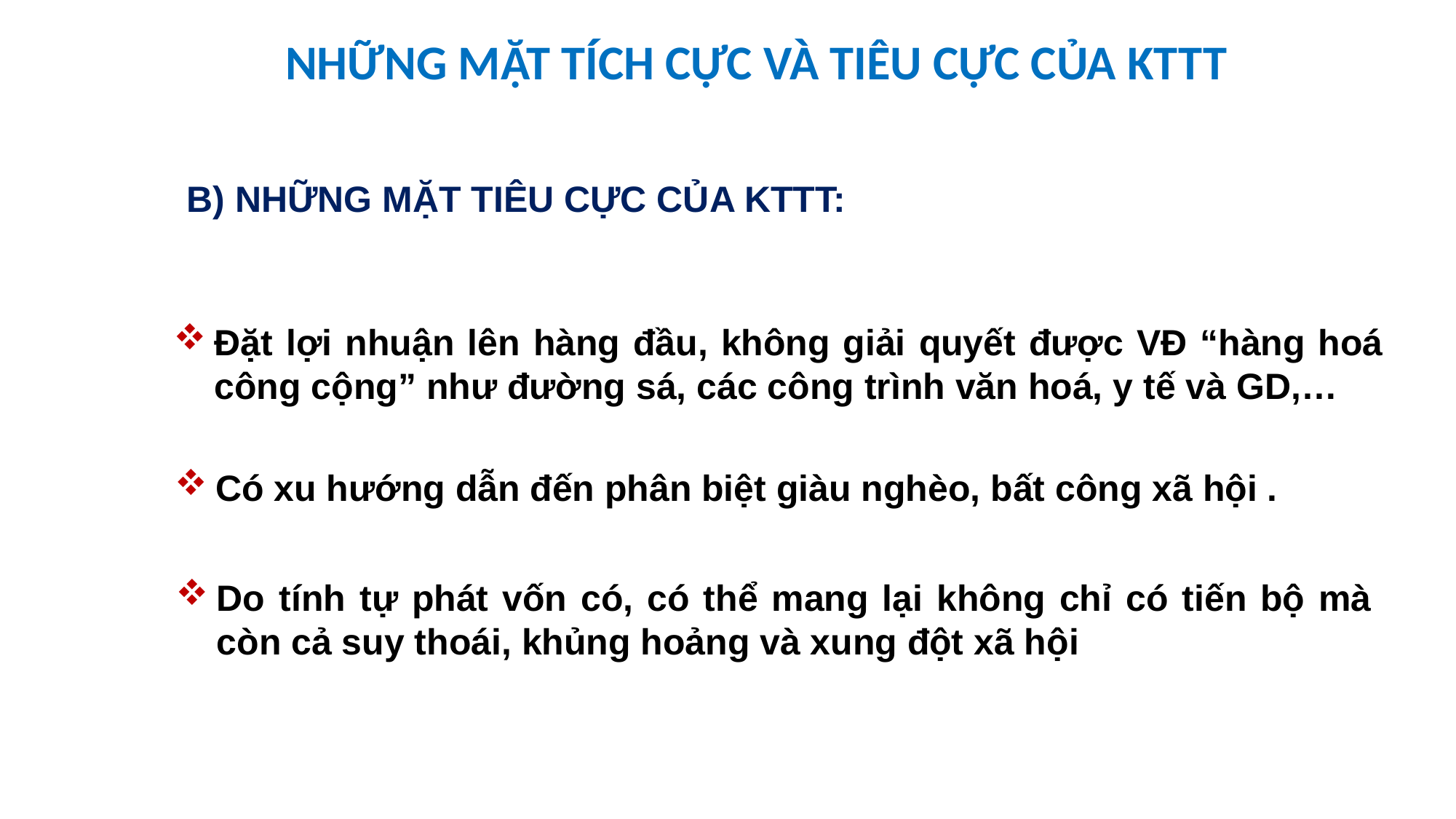

NHỮNG MẶT TÍCH CỰC VÀ TIÊU CỰC CỦA KTTT
B) NHỮNG MẶT TIÊU CỰC CỦA KTTT:
Đặt lợi nhuận lên hàng đầu, không giải quyết được VĐ “hàng hoá công cộng” như đường sá, các công trình văn hoá, y tế và GD,…
Có xu hướng dẫn đến phân biệt giàu nghèo, bất công xã hội .
Do tính tự phát vốn có, có thể mang lại không chỉ có tiến bộ mà còn cả suy thoái, khủng hoảng và xung đột xã hội